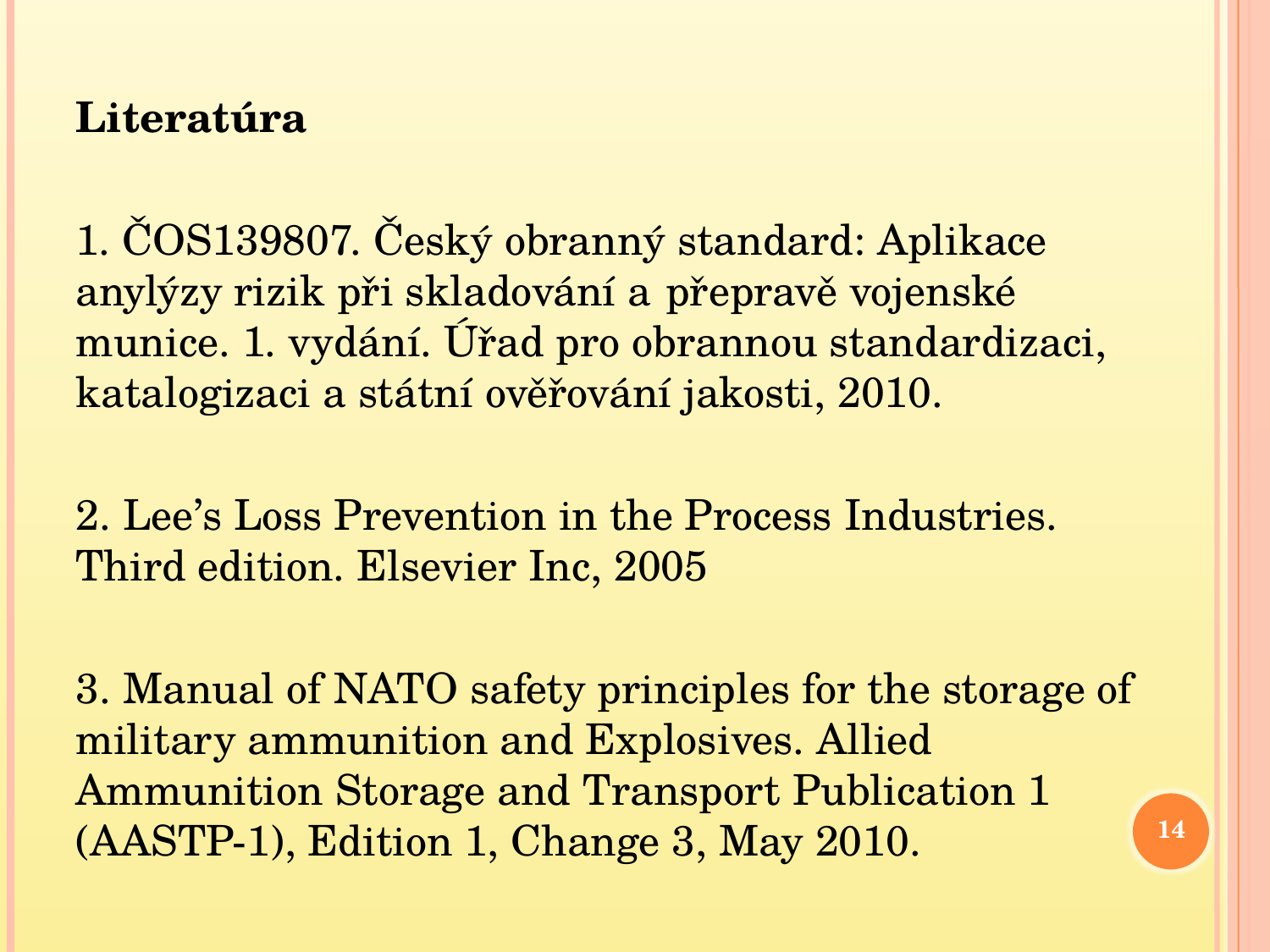

Literatúra

1. ČOS139807. Český obranný standard: Aplikace anylýzy rizik při skladování a přepravě vojenské munice. 1. vydání. Úřad pro obrannou standardizaci, katalogizaci a státní ověřování jakosti, 2010.

2. Lee’s Loss Prevention in the Process Industries. Third edition. Elsevier Inc, 2005

3. Manual of NATO safety principles for the storage of military ammunition and Explosives. Allied Ammunition Storage and Transport Publication 1 (AASTP-1), Edition 1, Change 3, May 2010.

14